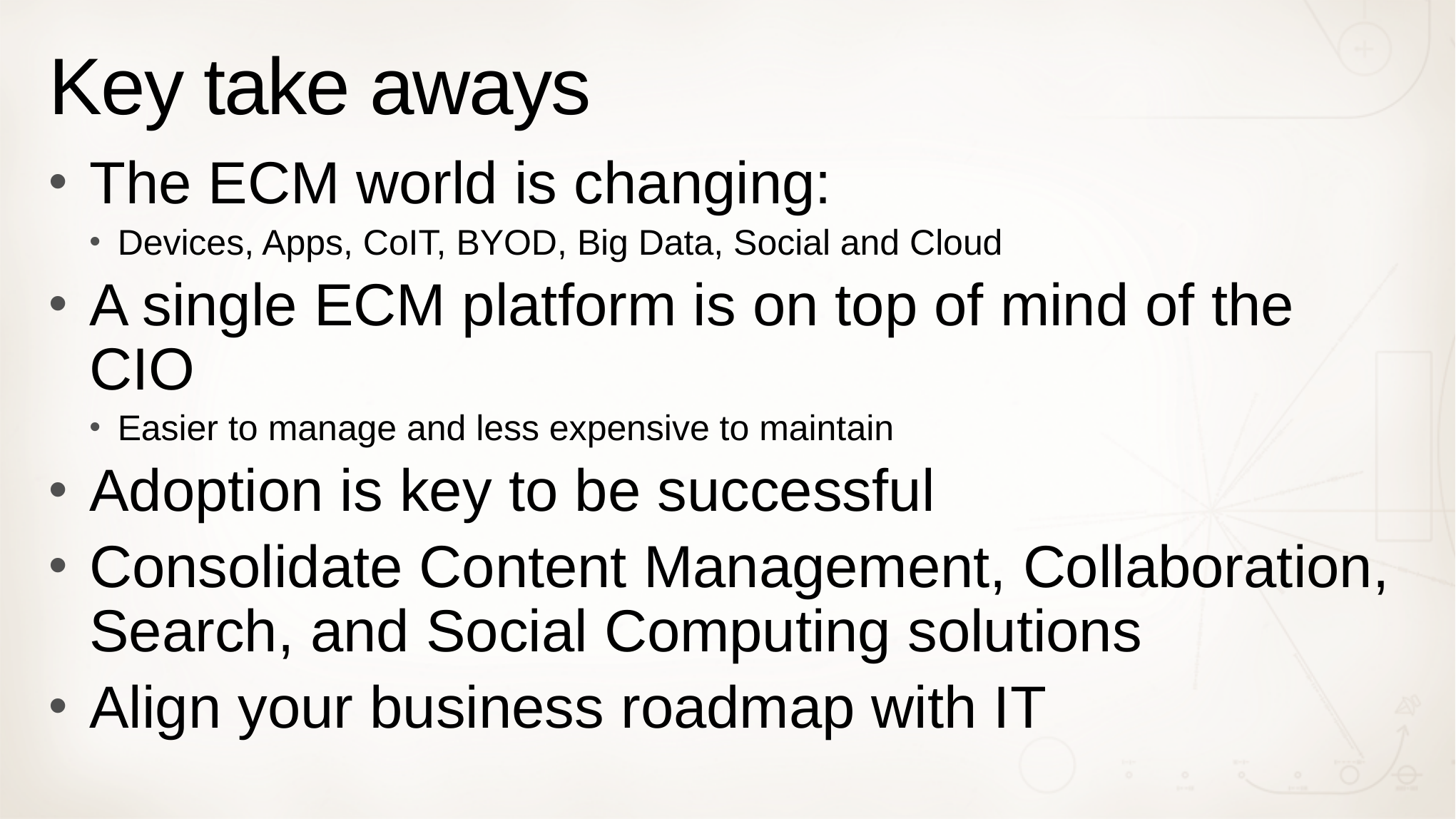

# Key take aways
The ECM world is changing:
Devices, Apps, CoIT, BYOD, Big Data, Social and Cloud
A single ECM platform is on top of mind of the CIO
Easier to manage and less expensive to maintain
Adoption is key to be successful
Consolidate Content Management, Collaboration, Search, and Social Computing solutions
Align your business roadmap with IT